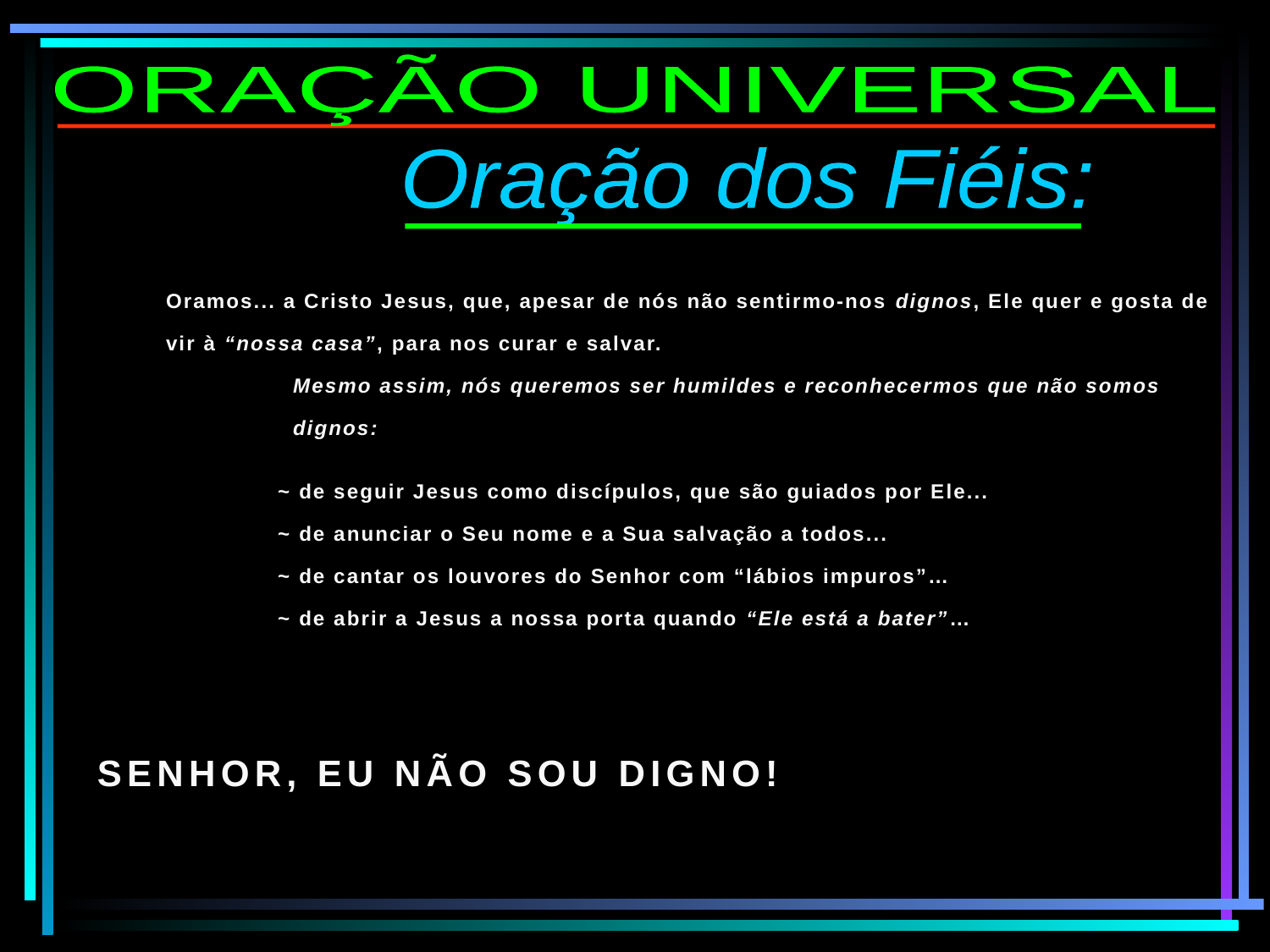

ORAÇÃO UNIVERSAL

Oração dos Fiéis:

Oramos... a Cristo Jesus, que, apesar de nós não sentirmo-nos dignos, Ele quer e gosta de vir à “nossa casa”, para nos curar e salvar.
Mesmo assim, nós queremos ser humildes e reconhecermos que não somos dignos:
~ de seguir Jesus como discípulos, que são guiados por Ele...
~ de anunciar o Seu nome e a Sua salvação a todos...
~ de cantar os louvores do Senhor com “lábios impuros”…
~ de abrir a Jesus a nossa porta quando “Ele está a bater”…
SENHOR, EU NÃO SOU DIGNO!